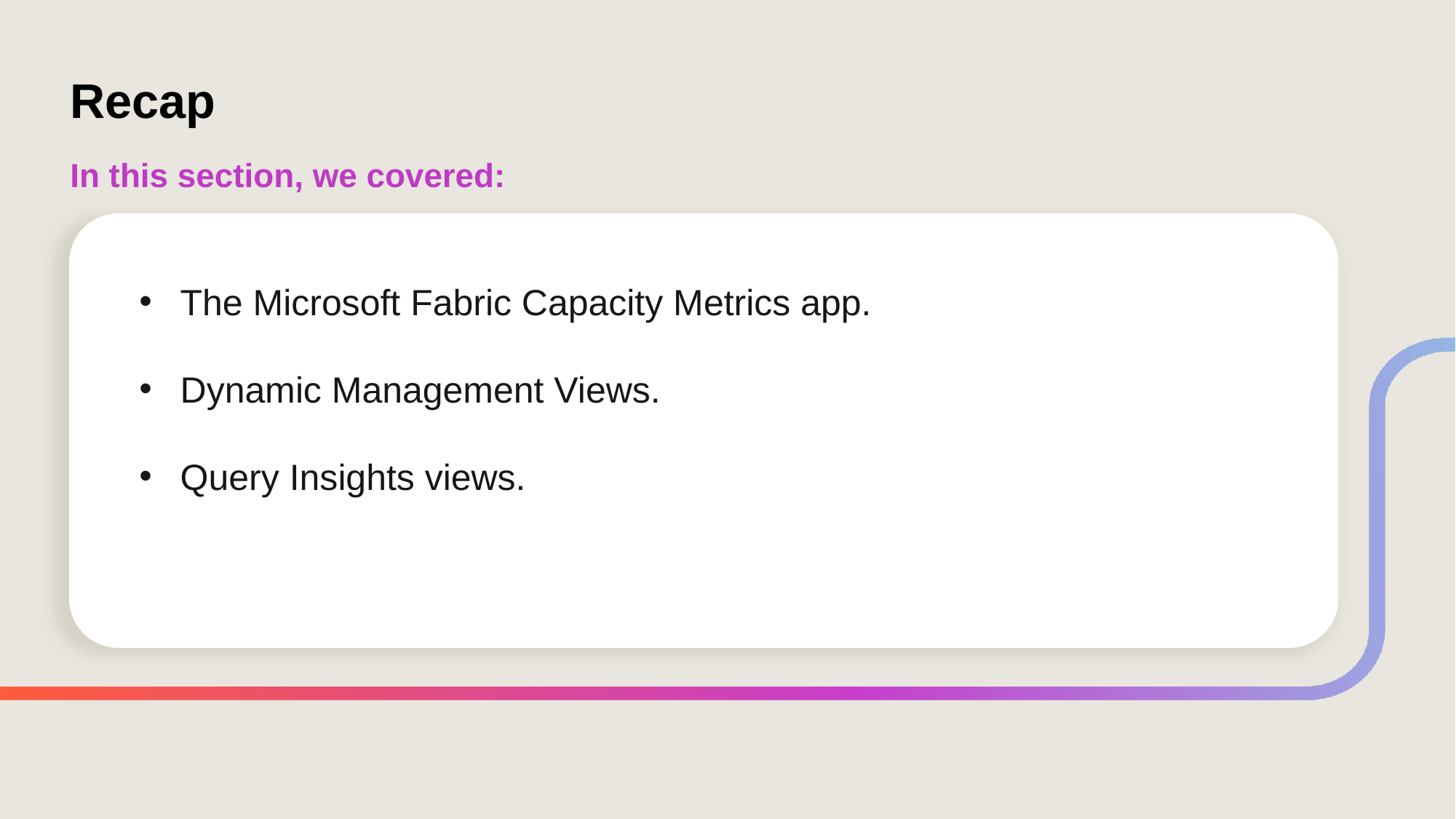

# Recap
In this section, we covered:

The Microsoft Fabric Capacity Metrics app.
Dynamic Management Views.
Query Insights views.